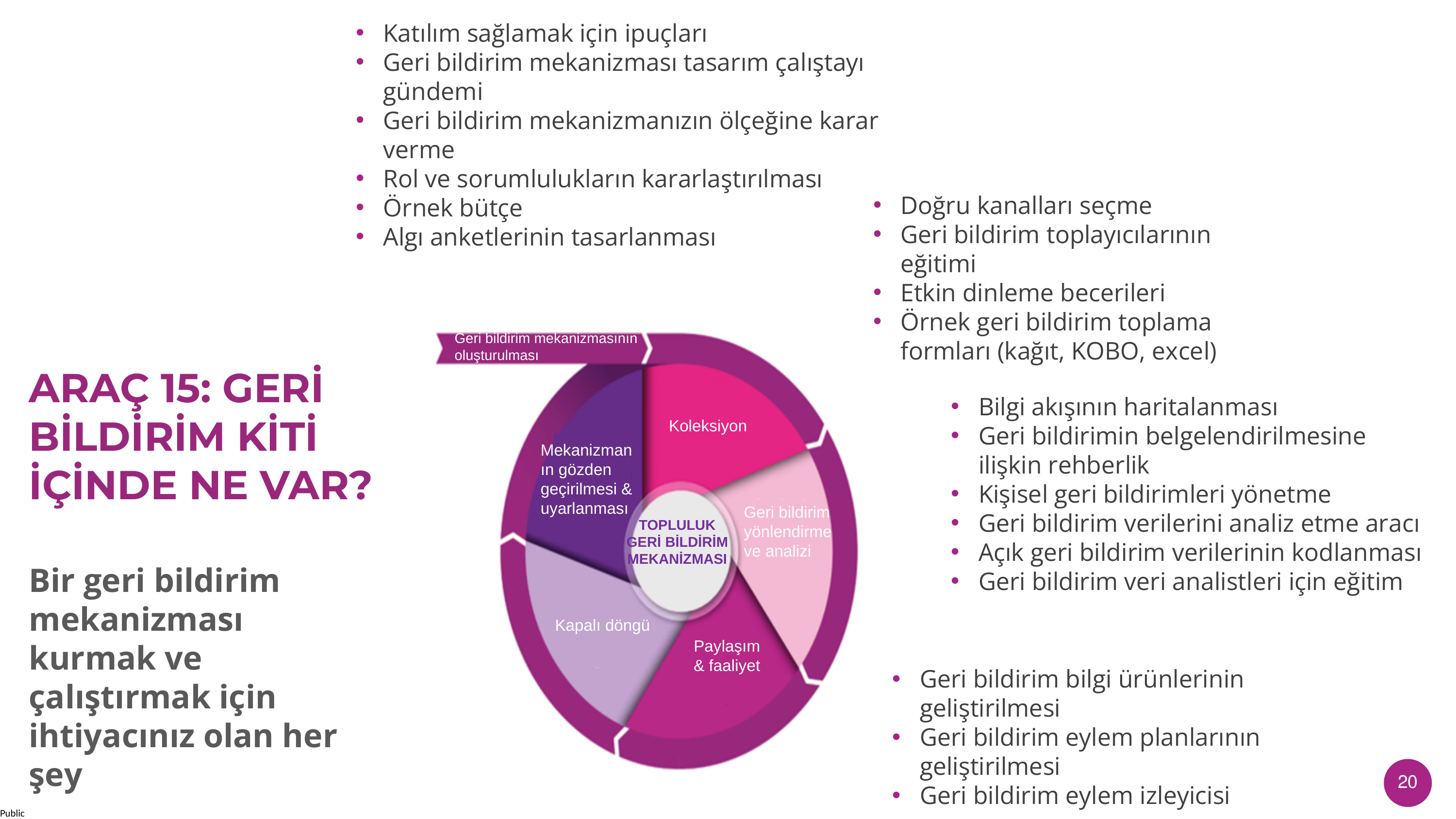

Katılım sağlamak için ipuçları
Geri bildirim mekanizması tasarım çalıştayı gündemi
Geri bildirim mekanizmanızın ölçeğine karar verme
Rol ve sorumlulukların kararlaştırılması
Örnek bütçe
Algı anketlerinin tasarlanması
Doğru kanalları seçme
Geri bildirim toplayıcılarının eğitimi
Etkin dinleme becerileri
Örnek geri bildirim toplama formları (kağıt, KOBO, excel)

Geri bildirim mekanizmasının oluşturulması

ARAÇ 15: GERİ BİLDİRİM KİTİ İÇİNDE NE VAR?

Bir geri bildirim mekanizması kurmak ve çalıştırmak için ihtiyacınız olan her şey
Bilgi akışının haritalanması
Geri bildirimin belgelendirilmesine ilişkin rehberlik
Kişisel geri bildirimleri yönetme
Geri bildirim verilerini analiz etme aracı
Açık geri bildirim verilerinin kodlanması
Geri bildirim veri analistleri için eğitim
Koleksiyon
Mekanizmanın gözden geçirilmesi & uyarlanması

Geri bildirim yönlendirme ve analizi

TOPLULUK GERİ BİLDİRİM MEKANİZMASI

Kapalı döngü

Paylaşım & faaliyet

Geri bildirim bilgi ürünlerinin geliştirilmesi
Geri bildirim eylem planlarının geliştirilmesi
Geri bildirim eylem izleyicisi